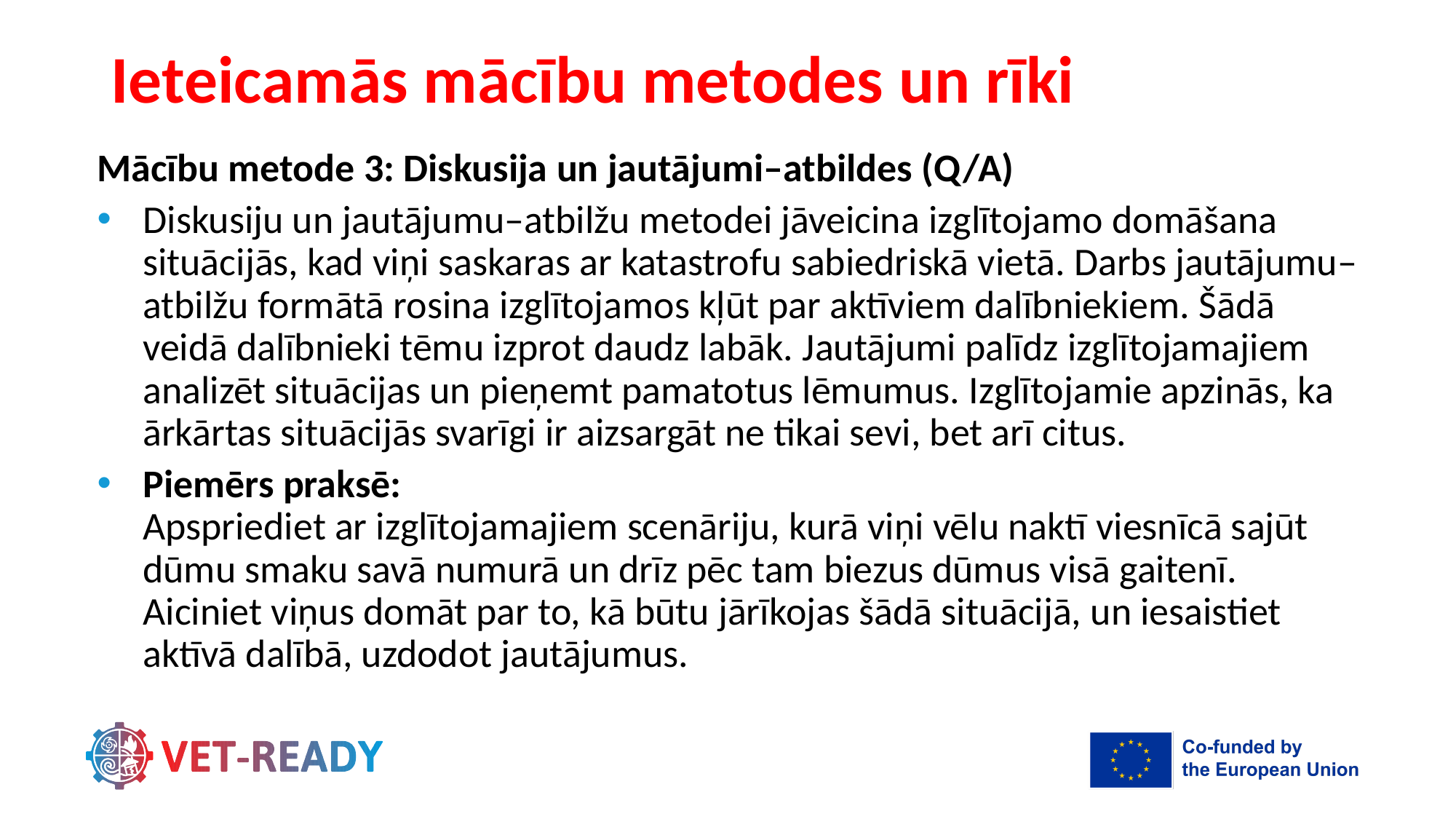

# Ieteicamās mācību metodes un rīki
Mācību metode 3: Diskusija un jautājumi–atbildes (Q/A)
Diskusiju un jautājumu–atbilžu metodei jāveicina izglītojamo domāšana situācijās, kad viņi saskaras ar katastrofu sabiedriskā vietā. Darbs jautājumu–atbilžu formātā rosina izglītojamos kļūt par aktīviem dalībniekiem. Šādā veidā dalībnieki tēmu izprot daudz labāk. Jautājumi palīdz izglītojamajiem analizēt situācijas un pieņemt pamatotus lēmumus. Izglītojamie apzinās, ka ārkārtas situācijās svarīgi ir aizsargāt ne tikai sevi, bet arī citus.
Piemērs praksē:
Apspriediet ar izglītojamajiem scenāriju, kurā viņi vēlu naktī viesnīcā sajūt dūmu smaku savā numurā un drīz pēc tam biezus dūmus visā gaitenī. Aiciniet viņus domāt par to, kā būtu jārīkojas šādā situācijā, un iesaistiet aktīvā dalībā, uzdodot jautājumus.